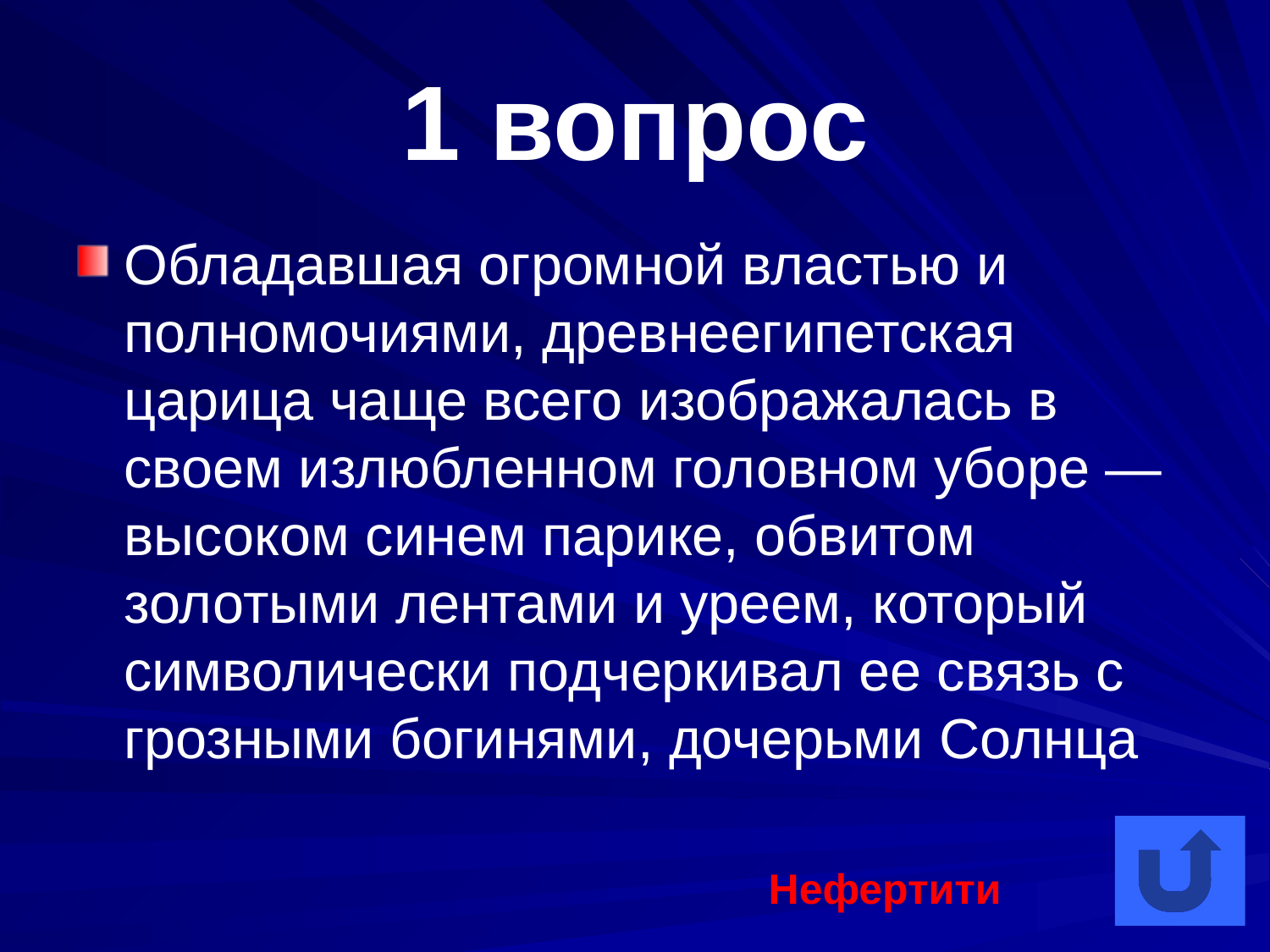

# 1 вопрос
Обладавшая огромной властью и полномочиями, древнеегипетская царица чаще всего изображалась в своем излюбленном головном уборе — высоком синем парике, обвитом золотыми лентами и уреем, который символически подчеркивал ее связь с грозными богинями, дочерьми Солнца

Нефертити